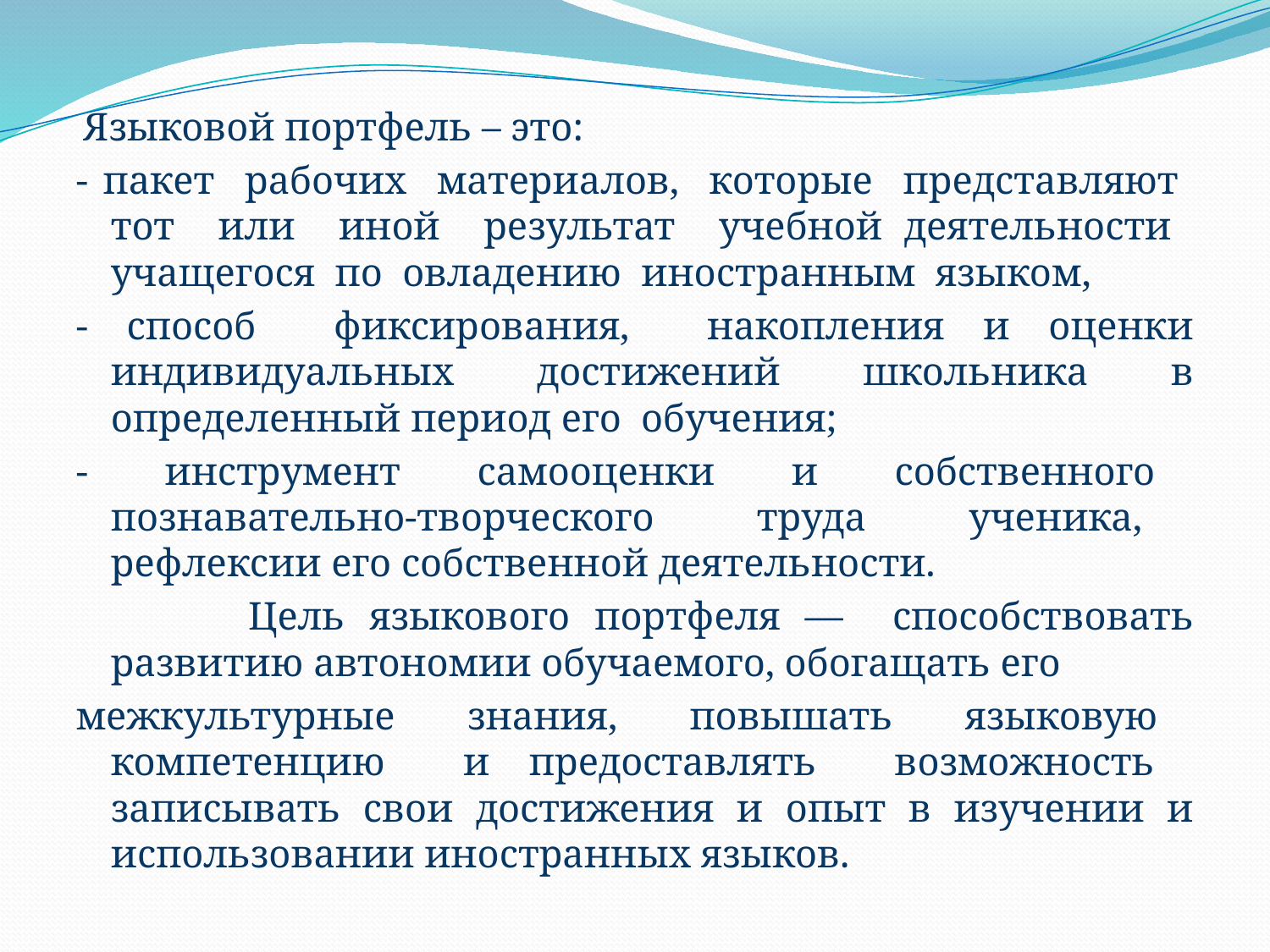

#
 Языковой портфель – это:
- пакет  рабочих  материалов,  которые  представляют  тот  или  иной  результат  учебной деятельности  учащегося  по  овладению  иностранным  языком,
- способ  фиксирования,  накопления и оценки индивидуальных достижений школьника в определенный период его  обучения;
-  инструмент  самооценки  и  собственного  познавательно-творческого  труда  ученика,  рефлексии его собственной деятельности.
       Цель языкового портфеля —  способствовать развитию автономии обучаемого, обогащать его
межкультурные  знания,  повышать  языковую  компетенцию  и предоставлять  возможность  записывать свои достижения и опыт в изучении и использовании иностранных языков.